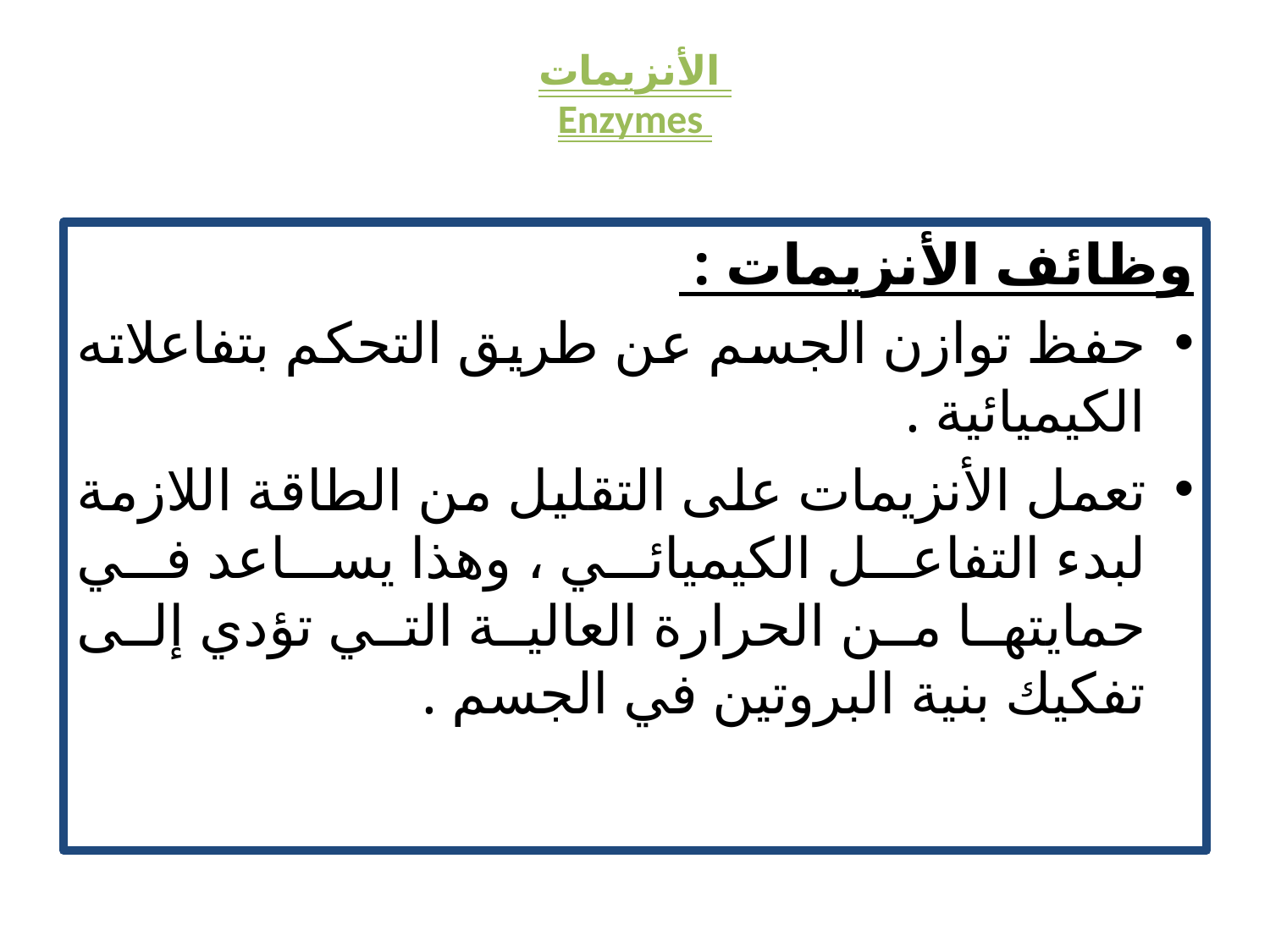

# الأنزيمات Enzymes
وظائف الأنزيمات :
حفظ توازن الجسم عن طريق التحكم بتفاعلاته الكيميائية .
تعمل الأنزيمات على التقليل من الطاقة اللازمة لبدء التفاعل الكيميائي ، وهذا يساعد في حمايتها من الحرارة العالية التي تؤدي إلى تفكيك بنية البروتين في الجسم .